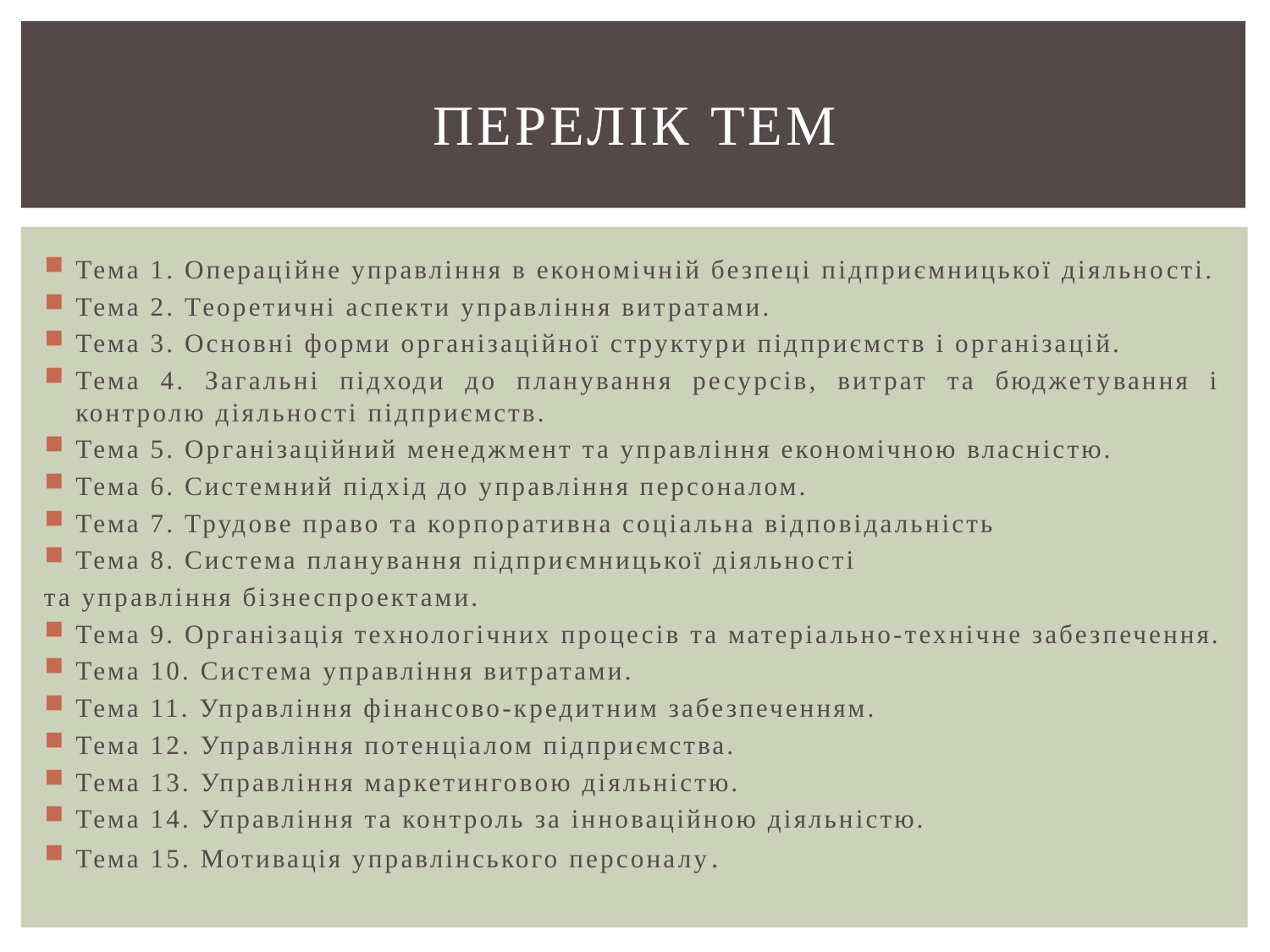

# Перелік тем
Тема 1. Операційне управління в економічній безпеці підприємницької діяльності.
Тема 2. Теоретичні аспекти управління витратами.
Тема 3. Основні форми організаційної структури підприємств і організацій.
Тема 4. Загальні підходи до планування ресурсів, витрат та бюджетування і контролю діяльності підприємств.
Тема 5. Організаційний менеджмент та управління економічною власністю.
Тема 6. Системний підхід до управління персоналом.
Тема 7. Трудове право та корпоративна соціальна відповідальність
Тема 8. Система планування підприємницької діяльності
та управління бізнеспроектами.
Тема 9. Організація технологічних процесів та матеріально-технічне забезпечення.
Тема 10. Система управління витратами.
Тема 11. Управління фінансово-кредитним забезпеченням.
Тема 12. Управління потенціалом підприємства.
Тема 13. Управління маркетинговою діяльністю.
Тема 14. Управління та контроль за інноваційною діяльністю.
Тема 15. Мотивація управлінського персоналу.